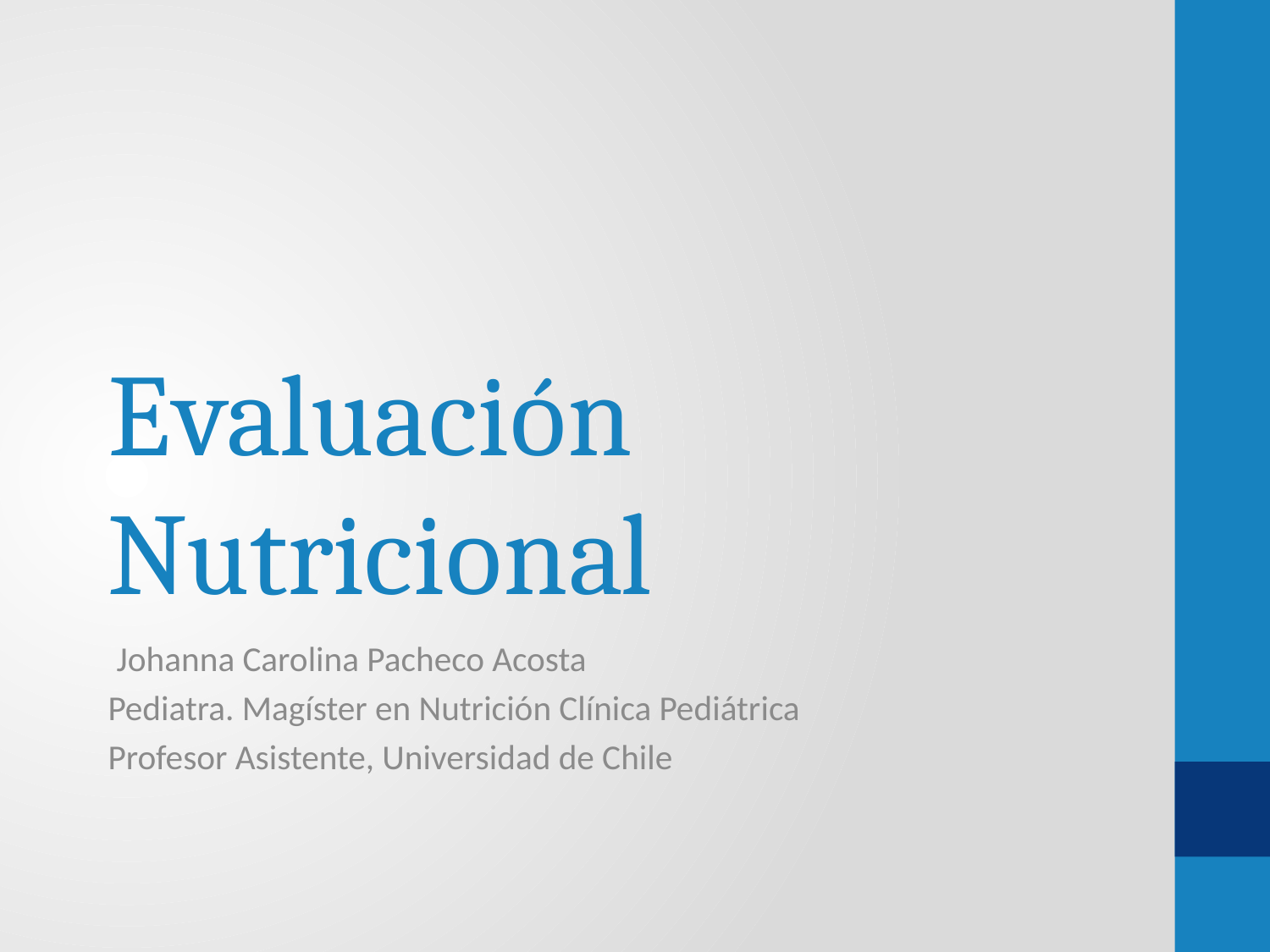

# Evaluación Nutricional
Johanna Carolina Pacheco Acosta
Pediatra. Magíster en Nutrición Clínica Pediátrica
Profesor Asistente, Universidad de Chile